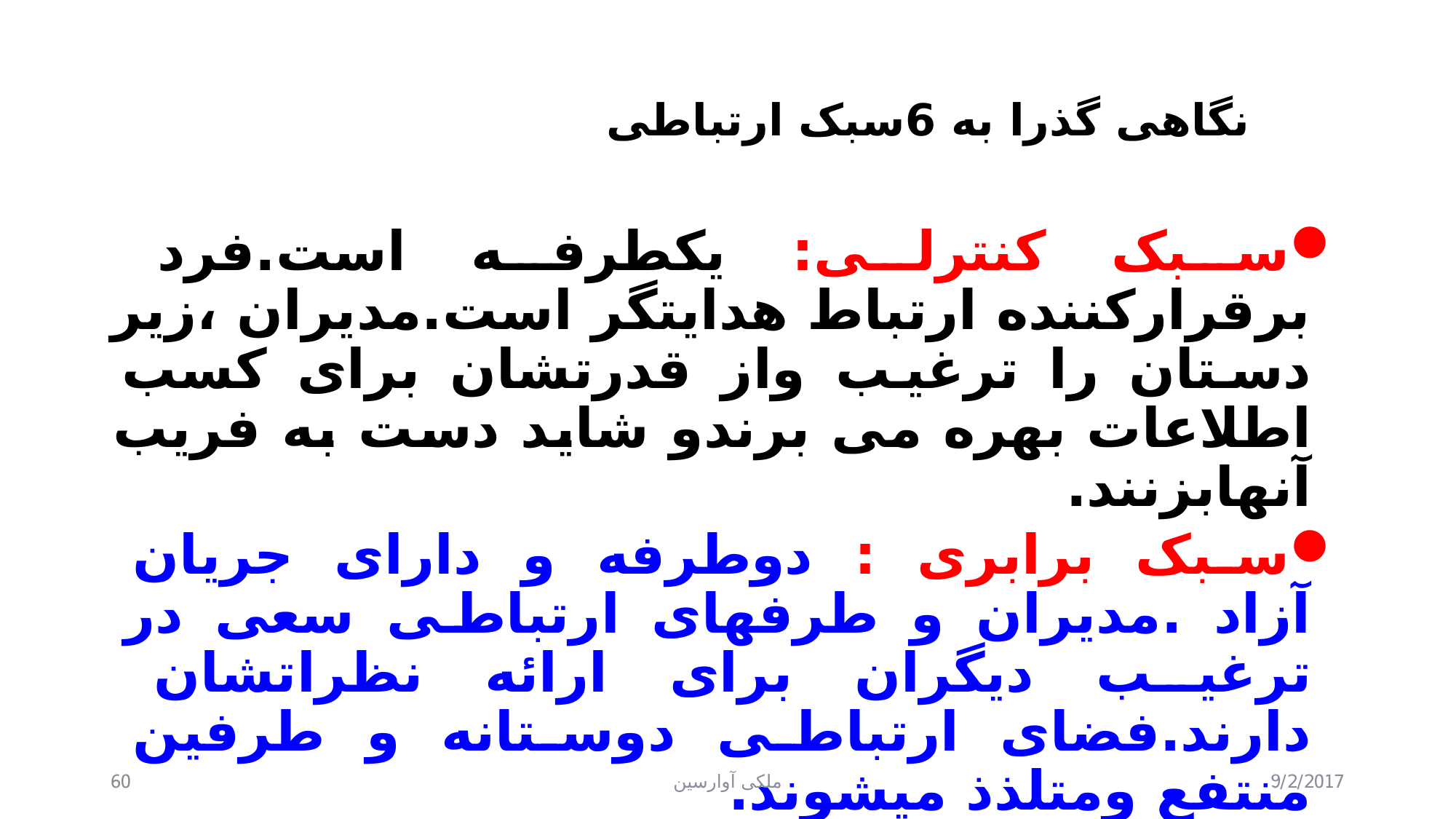

# نگاهی گذرا به 6سبک ارتباطی
سبک کنترلی: یکطرفه است.فرد برقرارکننده ارتباط هدایتگر است.مدیران ،زیر دستان را ترغیب واز قدرتشان برای کسب اطلاعات بهره می برندو شاید دست به فریب آنهابزنند.
سبک برابری : دوطرفه و دارای جریان آزاد .مدیران و طرفهای ارتباطی سعی در ترغیب دیگران برای ارائه نظراتشان دارند.فضای ارتباطی دوستانه و طرفین منتفع ومتلذذ میشوند.
سبک ساختاری: هدف، محیطی نظام مند است. در این سبک با تاکید بر رویه ها،قوانین،مقررات و استانداردها ، سعی در ترغیب دیگران و شفاف سازی روابطی است که ساختارها را ایجاد می کند.
60
ملکی آوارسین
9/2/2017